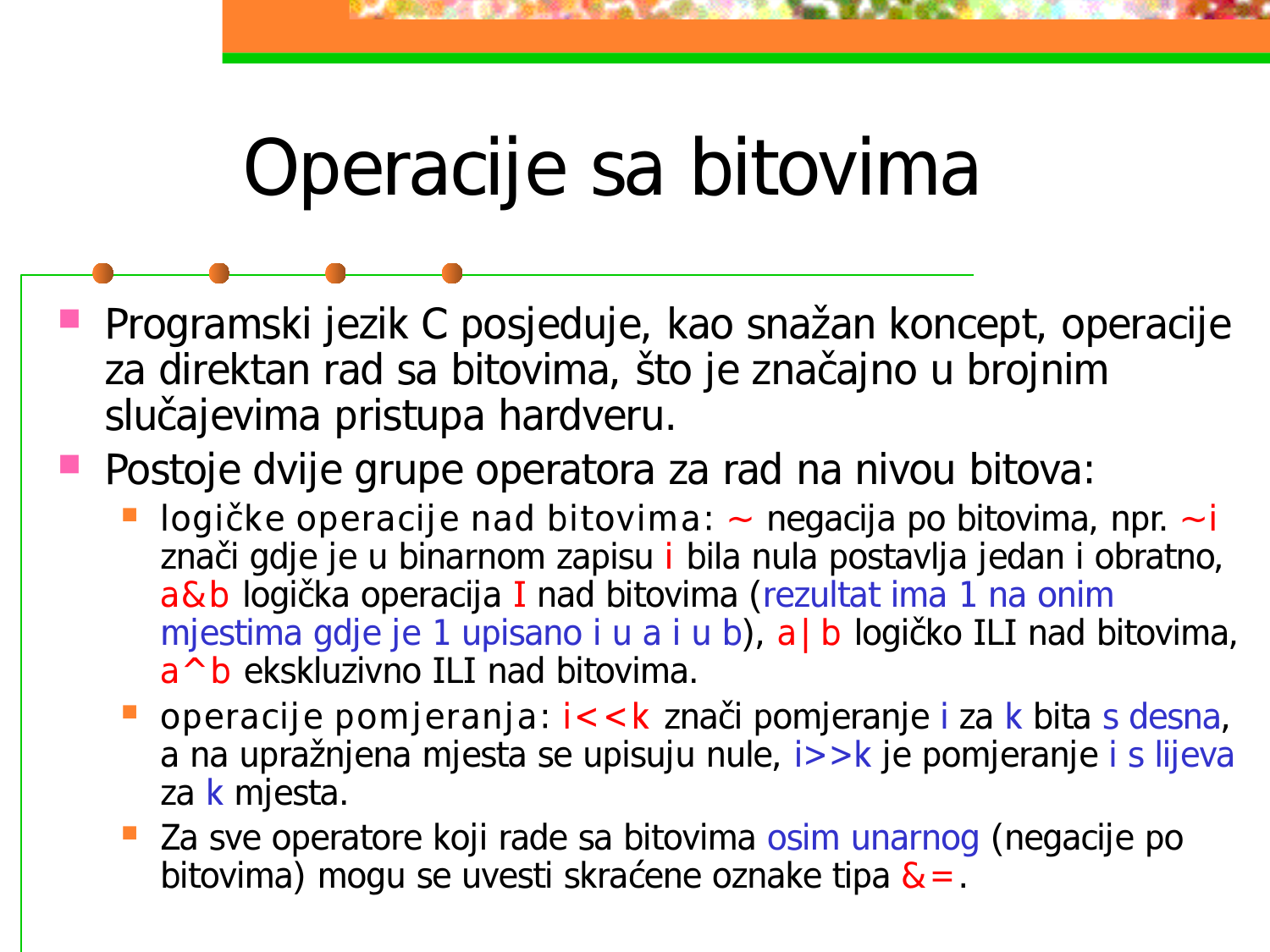

# Operacije sa bitovima
Programski jezik C posjeduje, kao snažan koncept, operacije za direktan rad sa bitovima, što je značajno u brojnim slučajevima pristupa hardveru.
Postoje dvije grupe operatora za rad na nivou bitova:
logičke operacije nad bitovima: ~ negacija po bitovima, npr. ~i znači gdje je u binarnom zapisu i bila nula postavlja jedan i obratno, a&b logička operacija I nad bitovima (rezultat ima 1 na onim mjestima gdje je 1 upisano i u a i u b), a|b logičko ILI nad bitovima, a^b ekskluzivno ILI nad bitovima.
operacije pomjeranja: i<<k znači pomjeranje i za k bita s desna, a na upražnjena mjesta se upisuju nule, i>>k je pomjeranje i s lijeva za k mjesta.
Za sve operatore koji rade sa bitovima osim unarnog (negacije po bitovima) mogu se uvesti skraćene oznake tipa &=.